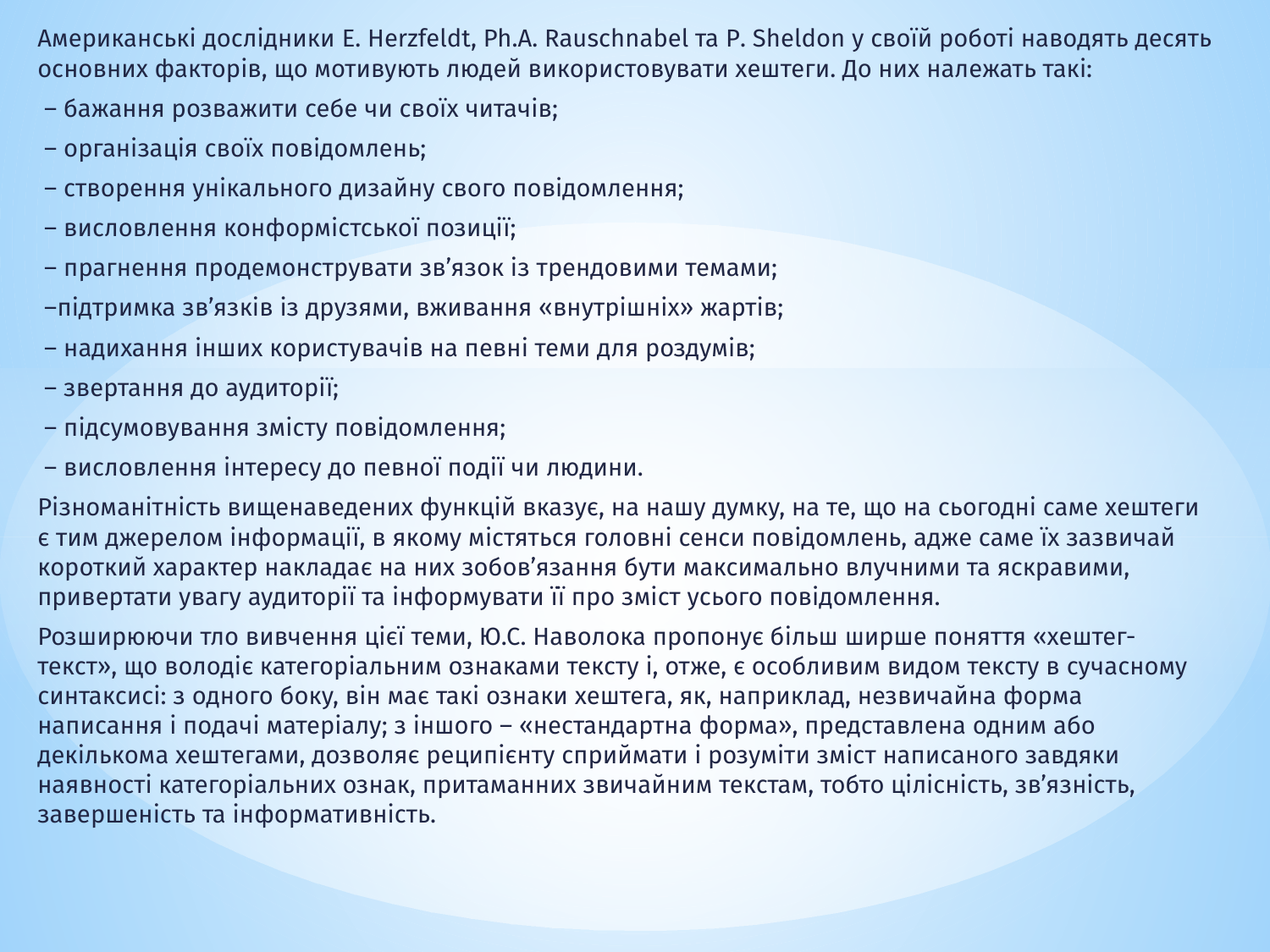

Американські дослідники E. Herzfeldt, Ph.A. Rauschnabel та P. Sheldon у своїй роботі наводять десять основних факторів, що мотивують людей використовувати хештеги. До них належать такі:
 – бажання розважити себе чи своїх читачів;
 – організація своїх повідомлень;
 – створення унікального дизайну свого повідомлення;
 – висловлення конформістської позиції;
 – прагнення продемонструвати зв’язок із трендовими темами;
 –підтримка зв’язків із друзями, вживання «внутрішніх» жартів;
 – надихання інших користувачів на певні теми для роздумів;
 – звертання до аудиторії;
 – підсумовування змісту повідомлення;
 – висловлення інтересу до певної події чи людини.
Різноманітність вищенаведених функцій вказує, на нашу думку, на те, що на сьогодні саме хештеги є тим джерелом інформації, в якому містяться головні сенси повідомлень, адже саме їх зазвичай короткий характер накладає на них зобов’язання бути максимально влучними та яскравими, привертати увагу аудиторії та інформувати її про зміст усього повідомлення.
Розширюючи тло вивчення цієї теми, Ю.С. Наволока пропонує більш ширше поняття «хештег-текст», що володіє категоріальним ознаками тексту і, отже, є особливим видом тексту в сучасному синтаксисі: з одного боку, він має такі ознаки хештега, як, наприклад, незвичайна форма написання і подачі матеріалу; з іншого – «нестандартна форма», представлена одним або декількома хештегами, дозволяє реципієнту сприймати і розуміти зміст написаного завдяки наявності категоріальних ознак, притаманних звичайним текстам, тобто цілісність, зв’язність, завершеність та інформативність.